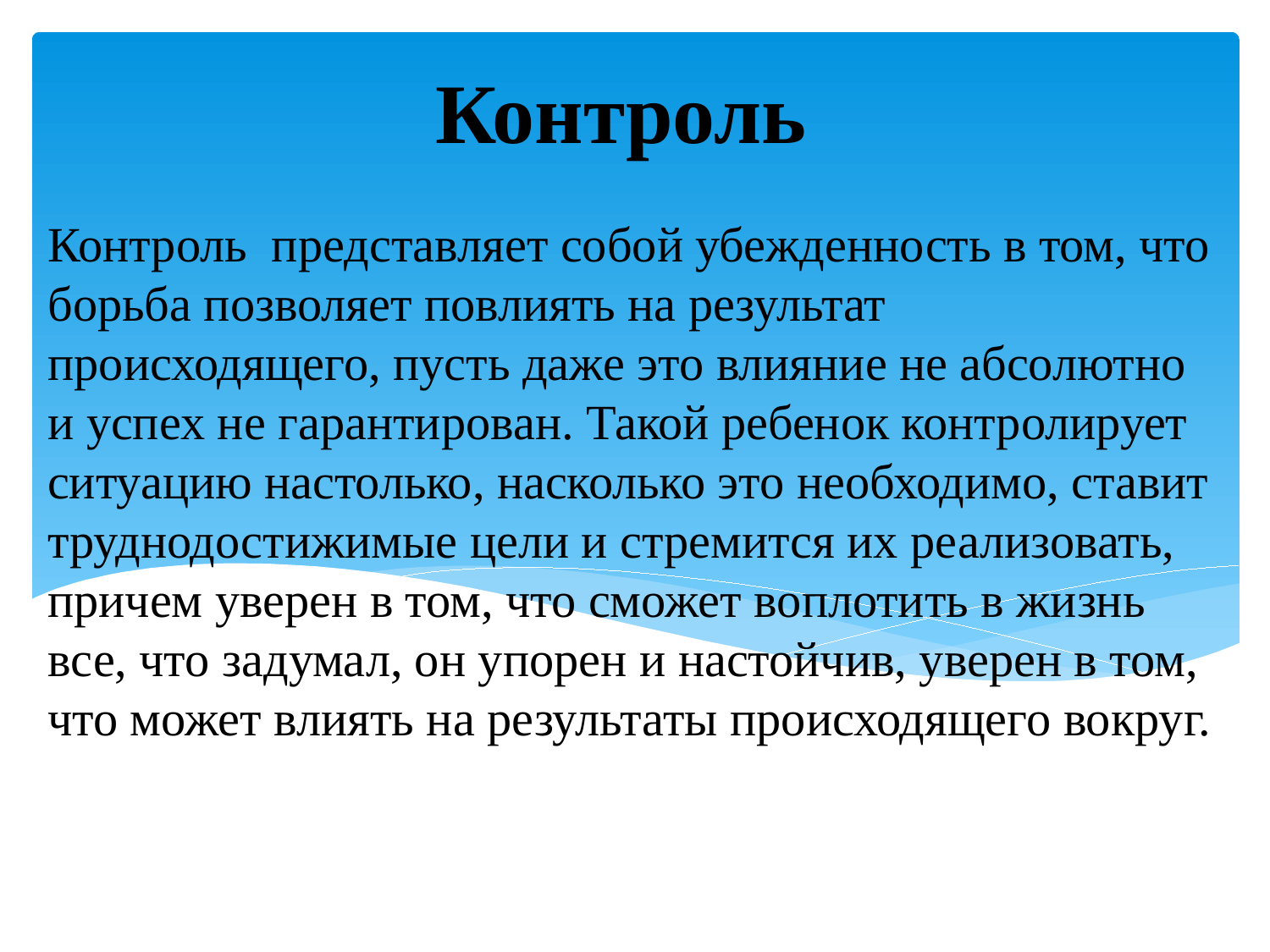

Контроль
# Контроль  представляет собой убежденность в том, что борьба позволяет повлиять на результат происходящего, пусть даже это влияние не абсолютно и успех не гарантирован. Такой ребенок контролирует ситуацию настолько, насколько это необходимо, ставит труднодостижимые цели и стремится их реализовать, причем уверен в том, что сможет воплотить в жизнь все, что задумал, он упорен и настойчив, уверен в том, что может влиять на результаты происходящего вокруг.